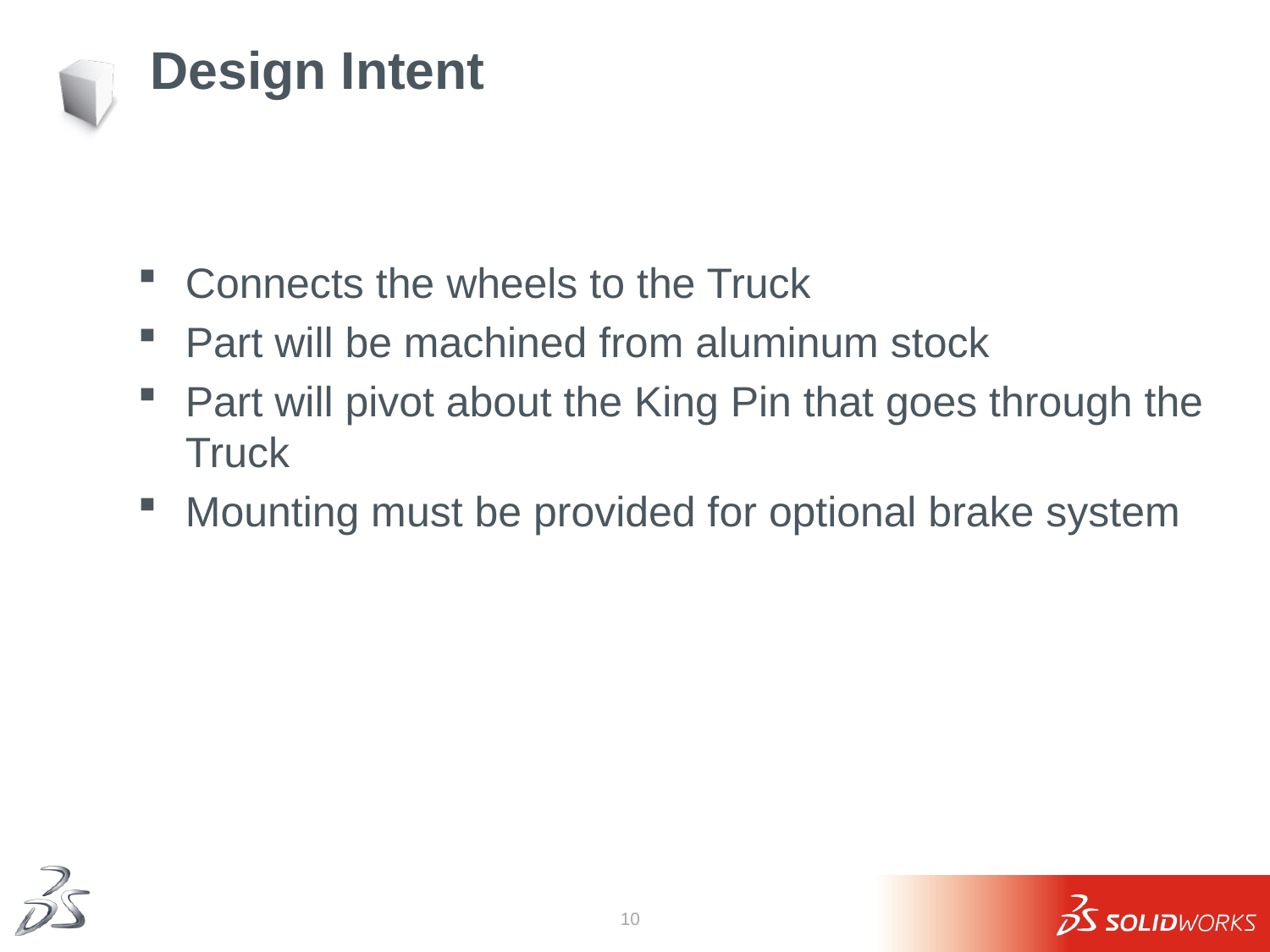

# Design Intent
Connects the wheels to the Truck
Part will be machined from aluminum stock
Part will pivot about the King Pin that goes through the Truck
Mounting must be provided for optional brake system